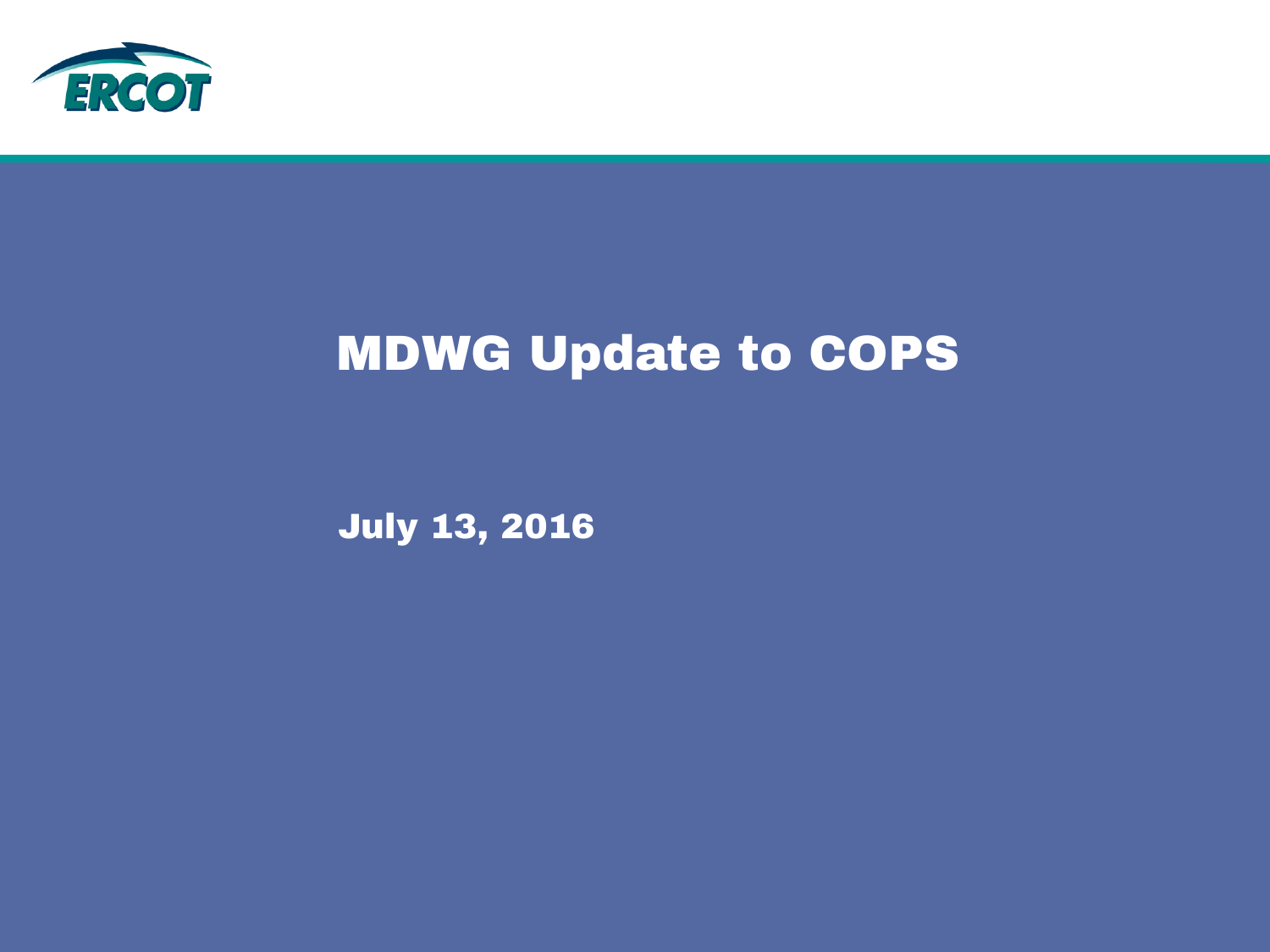

# MDWG Update to COPS
July 13, 2016